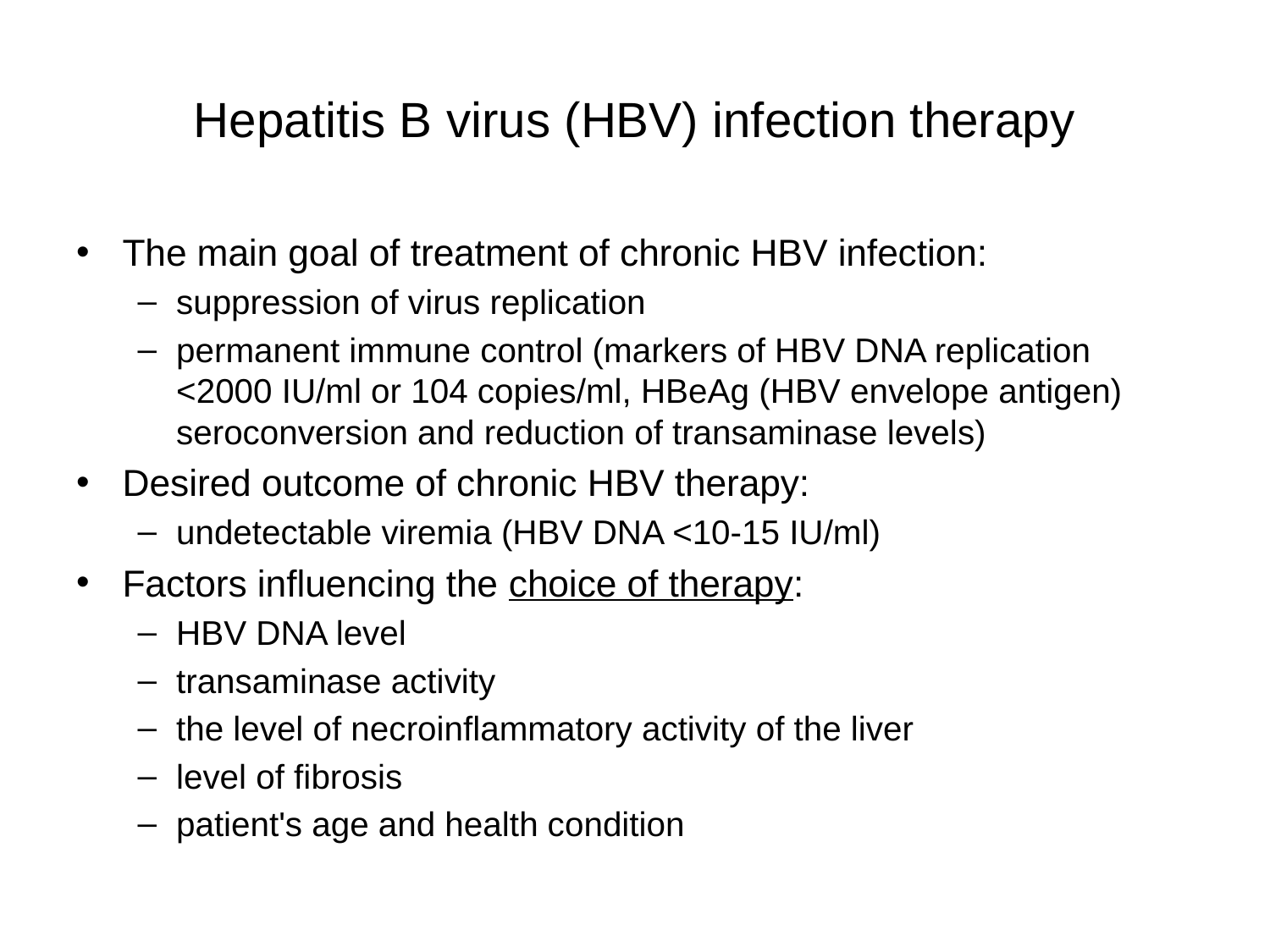

# Hepatitis B virus (HBV) infection therapy
The main goal of treatment of chronic HBV infection:
suppression of virus replication
permanent immune control (markers of HBV DNA replication <2000 IU/ml or 104 copies/ml, HBeAg (HBV envelope antigen) seroconversion and reduction of transaminase levels)
Desired outcome of chronic HBV therapy:
undetectable viremia (HBV DNA <10-15 IU/ml)
Factors influencing the choice of therapy:
HBV DNA level
transaminase activity
the level of necroinflammatory activity of the liver
level of fibrosis
patient's age and health condition